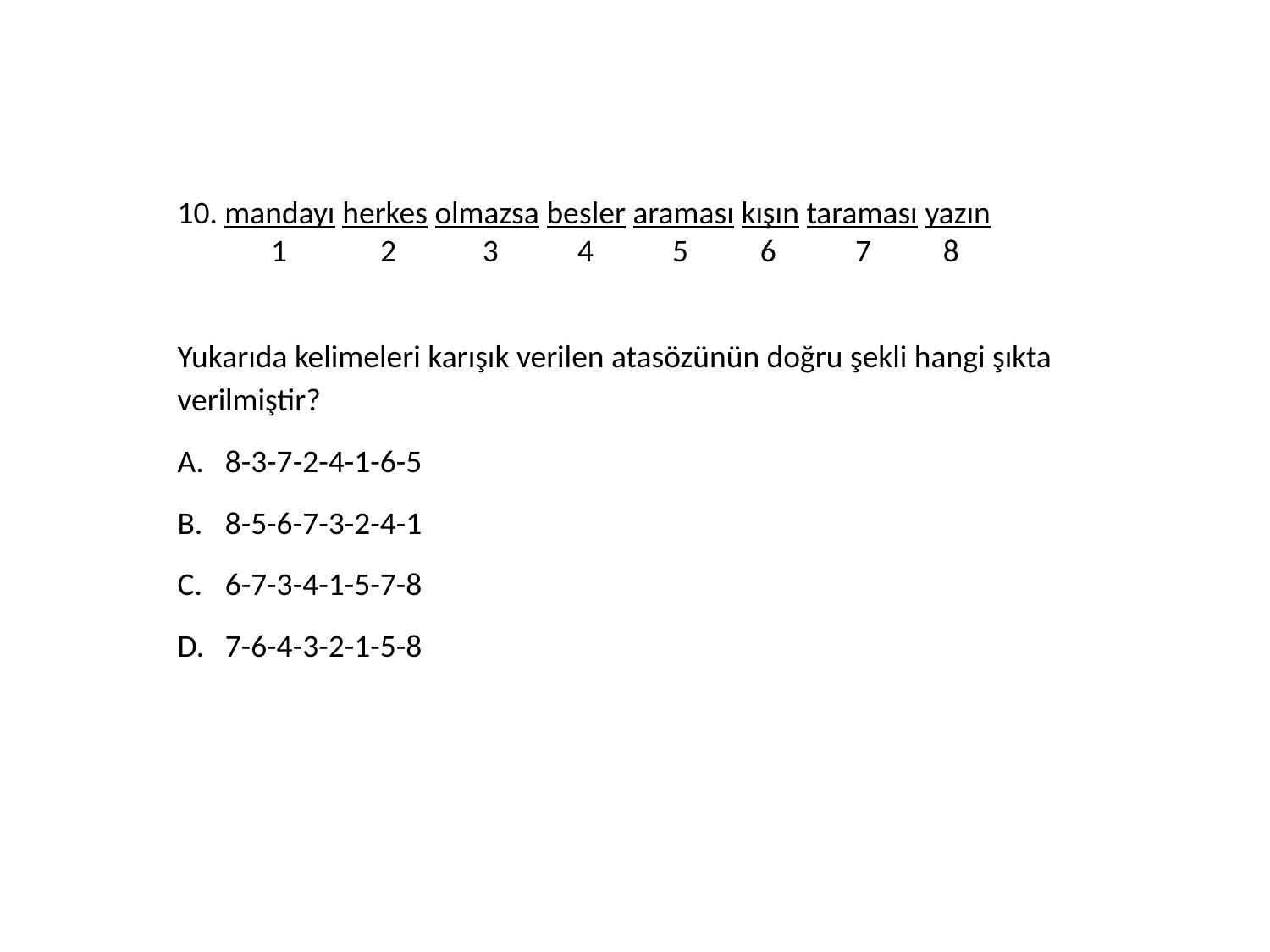

10. mandayı herkes olmazsa besler araması kışın taraması yazın
             1             2            3           4           5          6           7          8

Yukarıda kelimeleri karışık verilen atasözünün doğru şekli hangi şıkta verilmiştir?
8-3-7-2-4-1-6-5
8-5-6-7-3-2-4-1
6-7-3-4-1-5-7-8
7-6-4-3-2-1-5-8